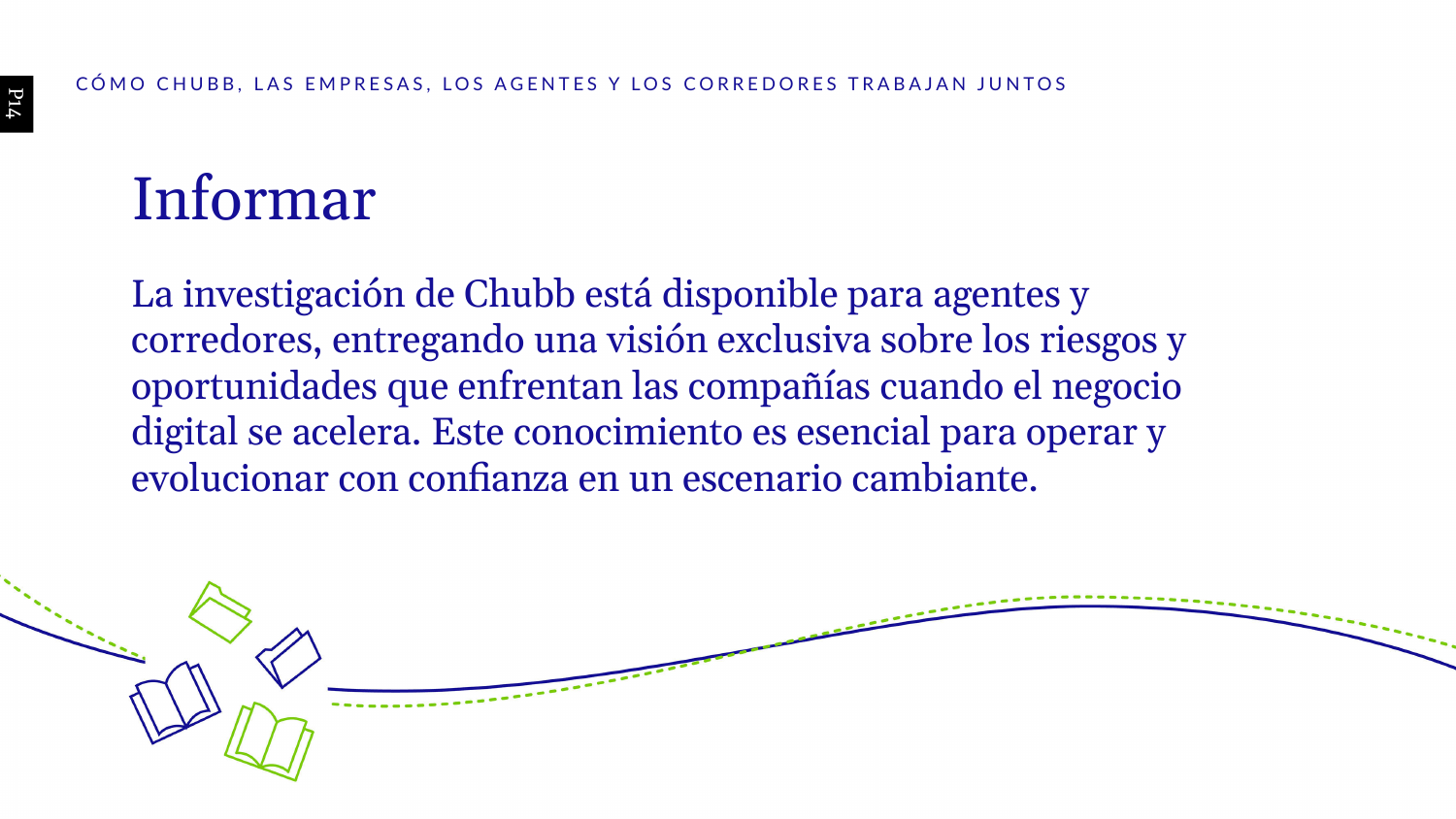

Cómo CHUBB, las empresas, los agentes y los corredores trabajan juntos
P14
Informar
La investigación de Chubb está disponible para agentes y corredores, entregando una visión exclusiva sobre los riesgos y oportunidades que enfrentan las compañías cuando el negocio digital se acelera. Este conocimiento es esencial para operar y evolucionar con confianza en un escenario cambiante.